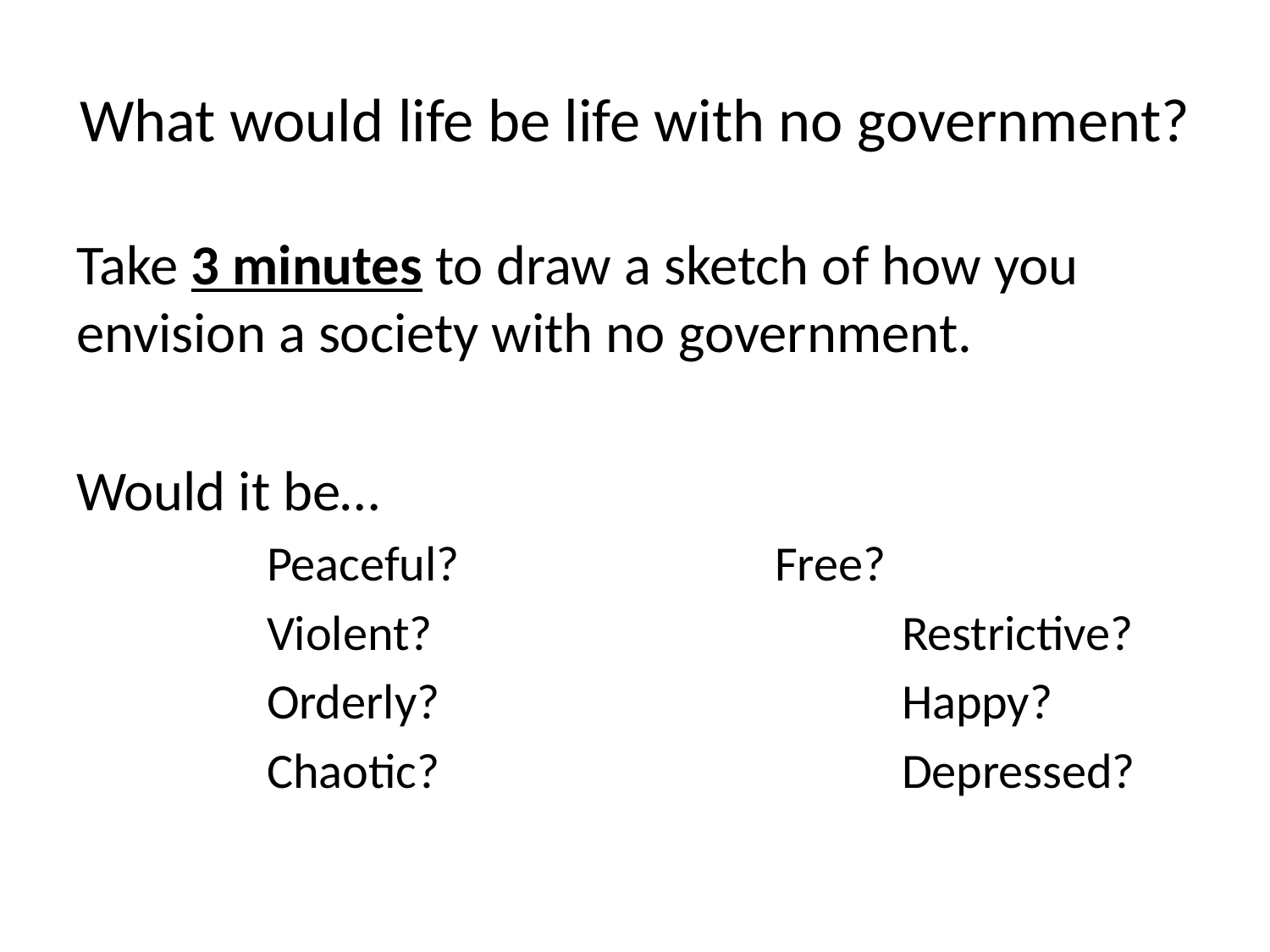

# What would life be life with no government?
Take 3 minutes to draw a sketch of how you envision a society with no government.

Would it be…
	Peaceful?			Free?
	Violent?				Restrictive?
	Orderly?				Happy?
	Chaotic?				Depressed?